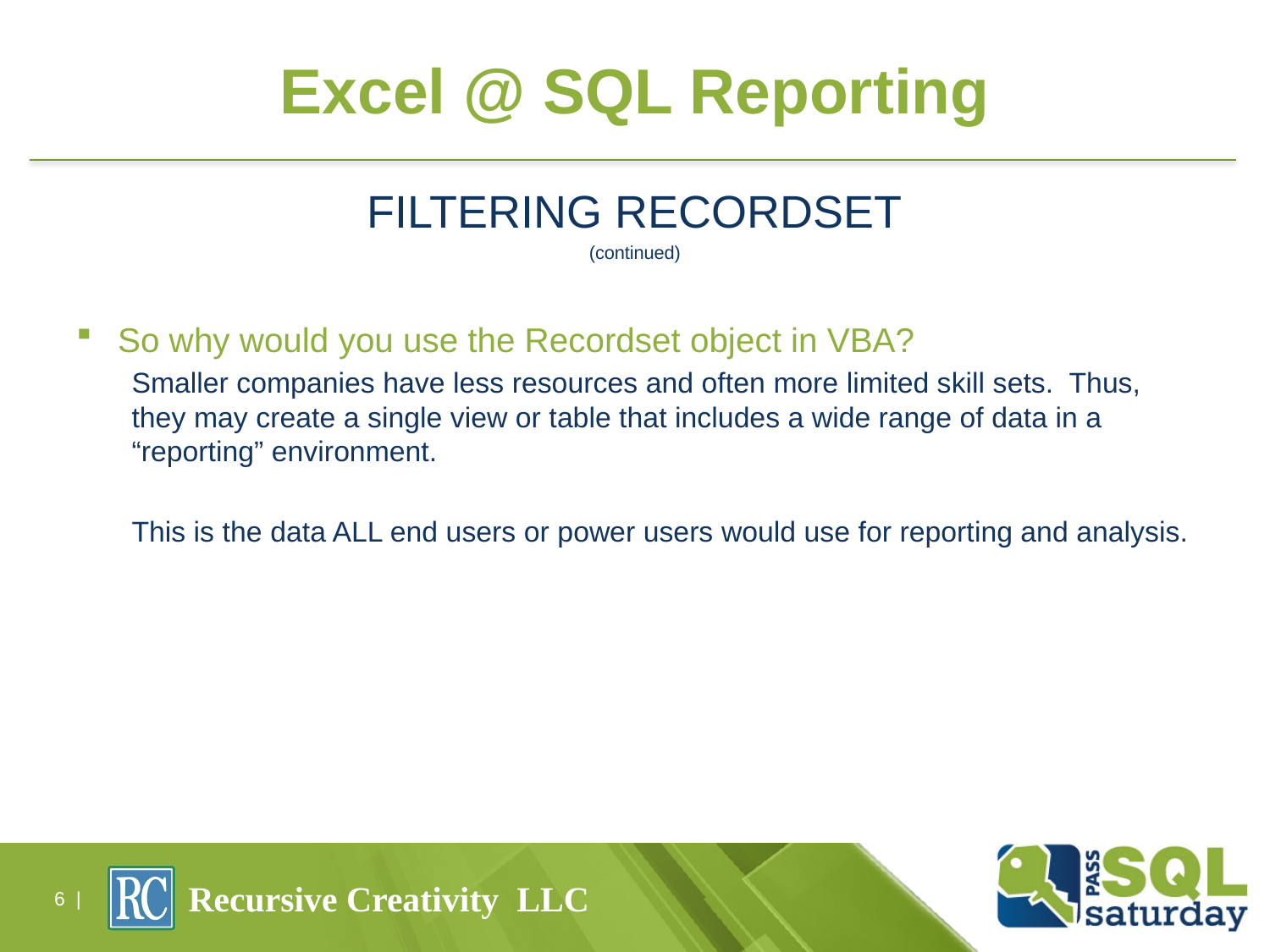

# Excel @ SQL Reporting
FILTERING RECORDSET
(continued)

So why would you use the Recordset object in VBA?
Smaller companies have less resources and often more limited skill sets.  Thus, they may create a single view or table that includes a wide range of data in a “reporting” environment.

This is the data ALL end users or power users would use for reporting and analysis.

6  |
Recursive Creativity  LLC